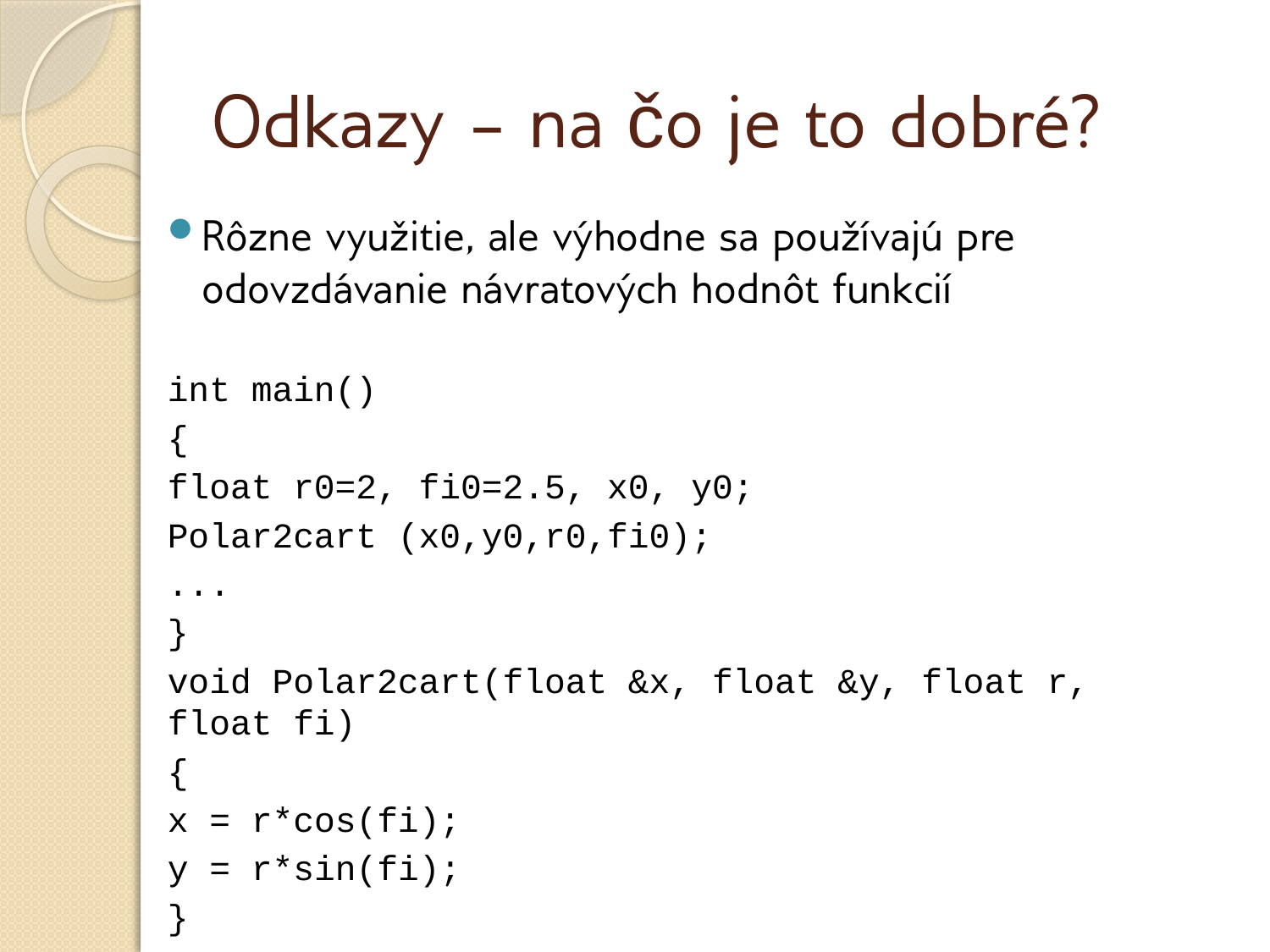

# Odkazy – na čo je to dobré?
Rôzne využitie, ale výhodne sa používajú pre odovzdávanie návratových hodnôt funkcií

int main()
{
float r0=2, fi0=2.5, x0, y0;
Polar2cart (x0,y0,r0,fi0);
...
}
void Polar2cart(float &x, float &y, float r,
	float fi)
{
x = r*cos(fi);
y = r*sin(fi);
}